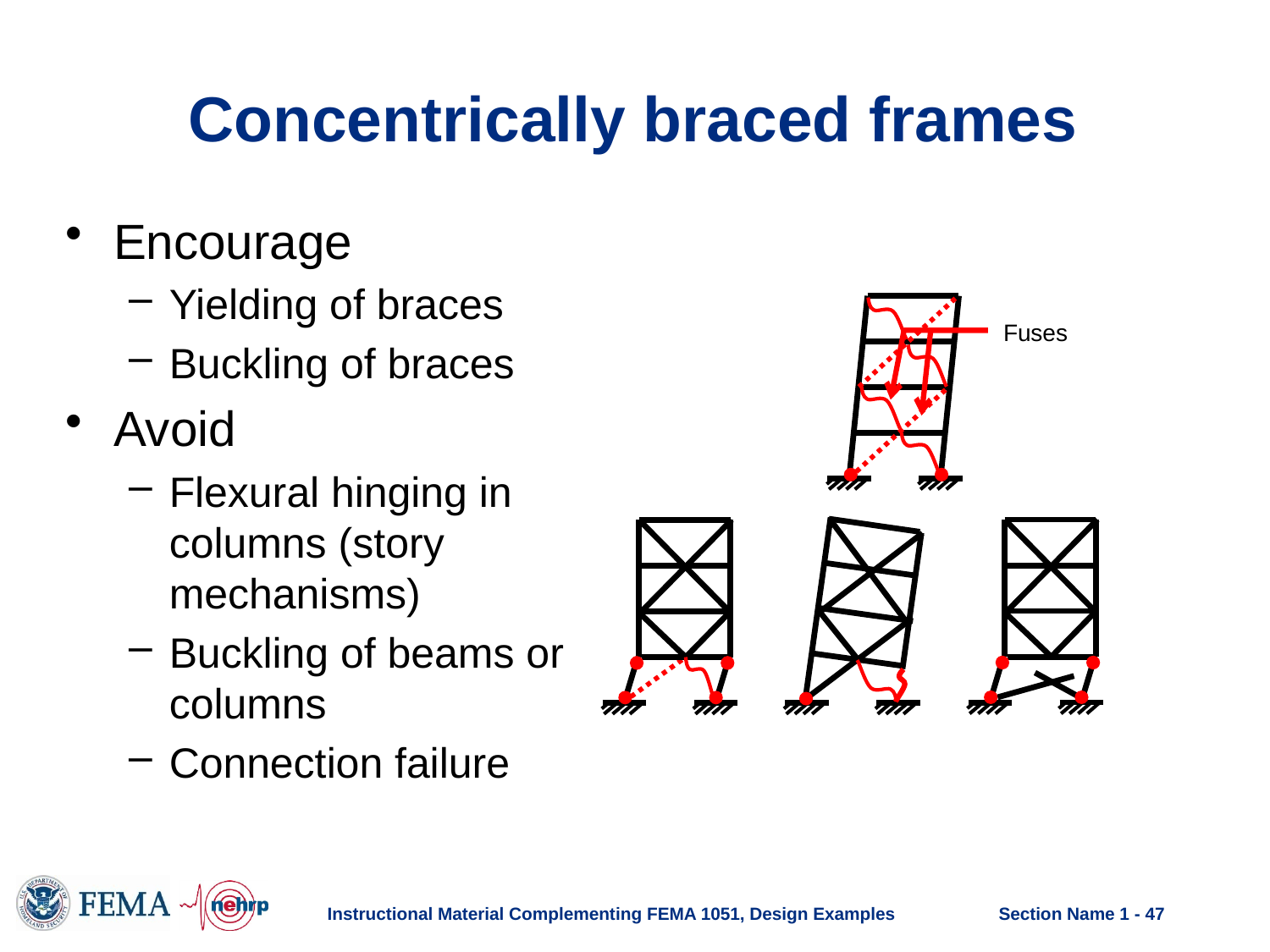

# Concentrically braced frames
Encourage
Yielding of braces
Buckling of braces
Avoid
Flexural hinging in columns (story mechanisms)
Buckling of beams or columns
Connection failure

Fuses

Instructional Material Complementing FEMA 1051, Design Examples
Section Name 1 - 47